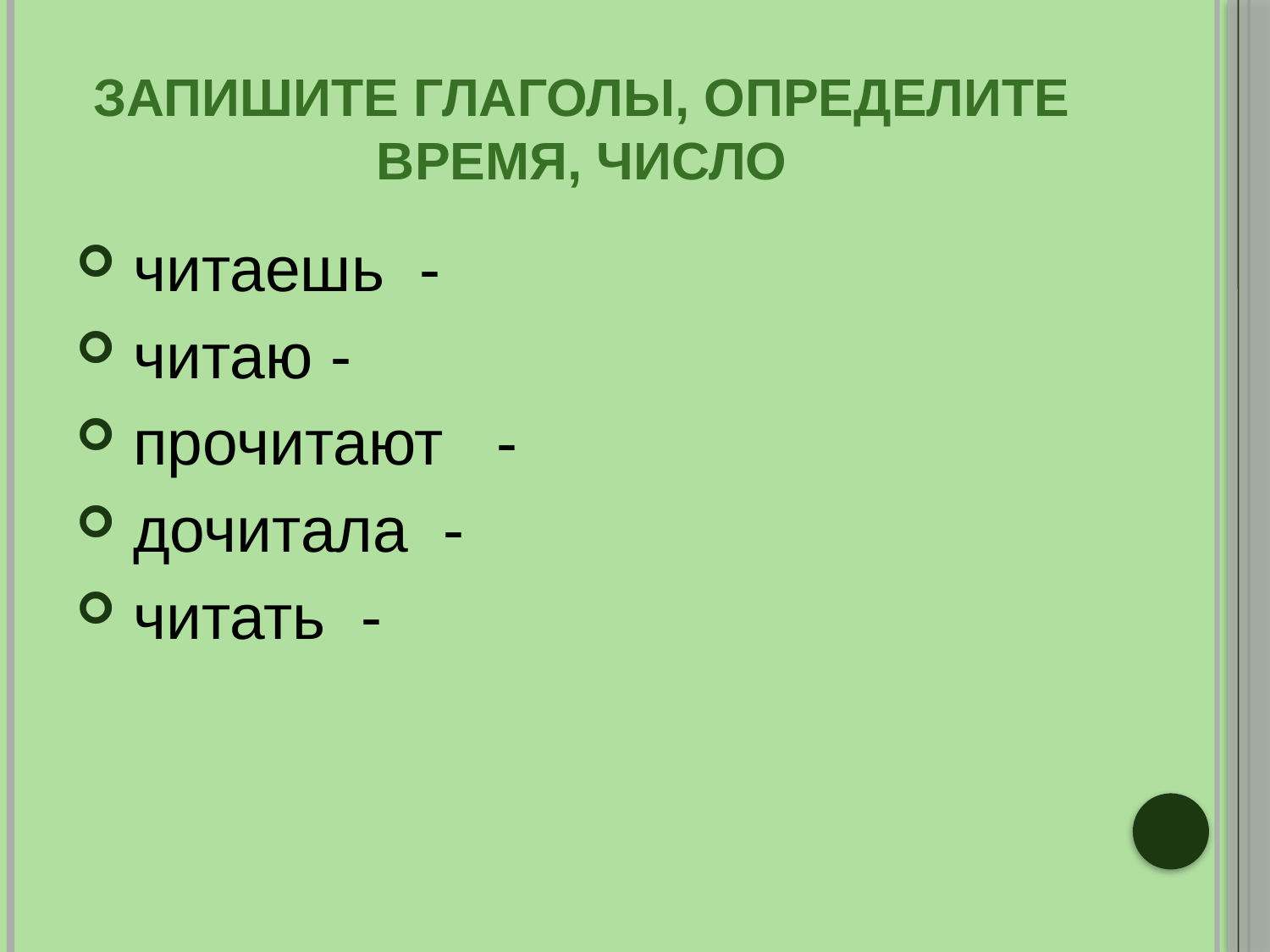

# Запишите глаголы, определите время, число
 читаешь  -
 читаю -
 прочитают   -
 дочитала  -
 читать  -